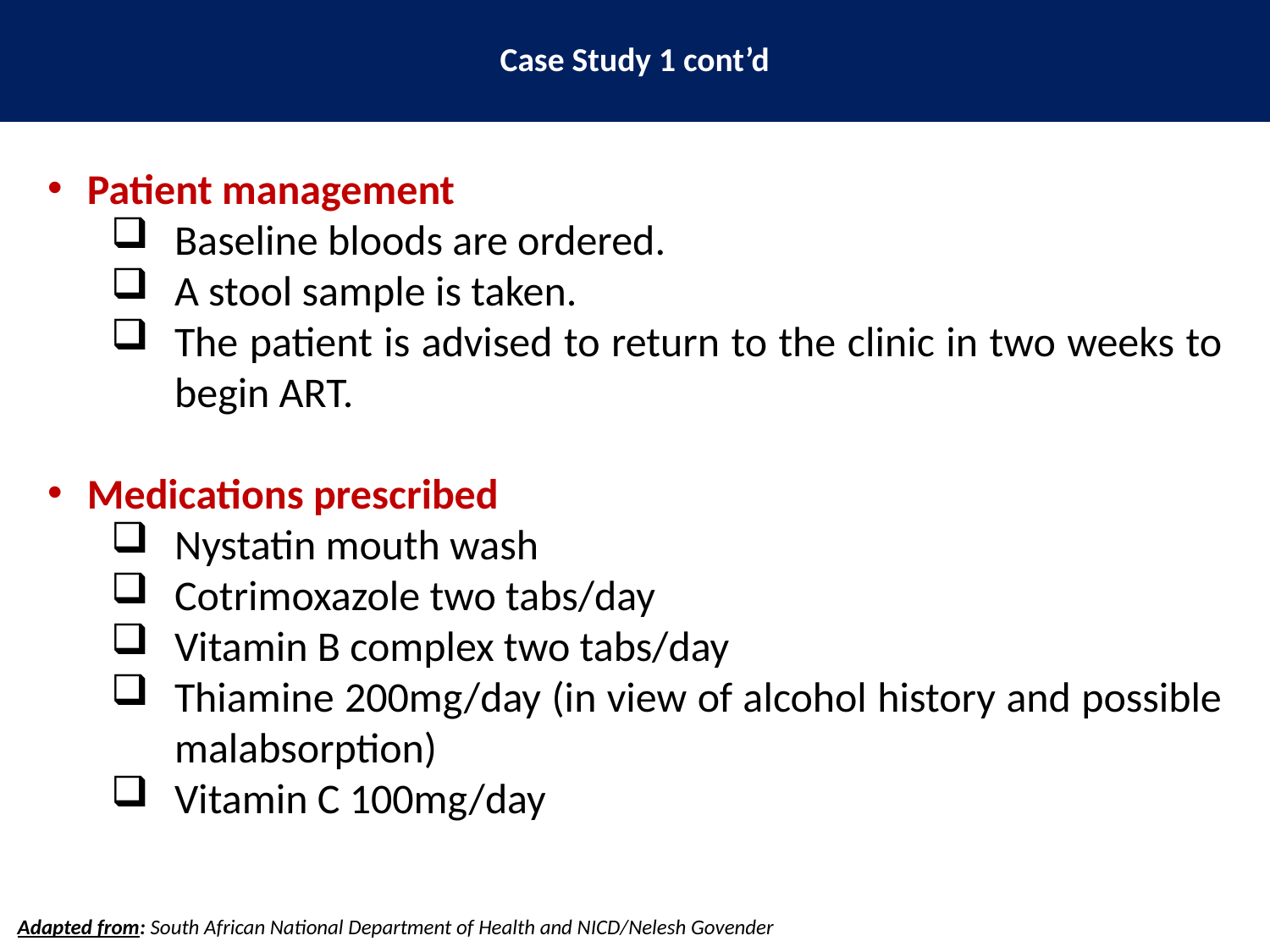

Case Study 1 cont’d
Patient management
Baseline bloods are ordered.
A stool sample is taken.
The patient is advised to return to the clinic in two weeks to begin ART.

Medications prescribed
Nystatin mouth wash
Cotrimoxazole two tabs/day
Vitamin B complex two tabs/day
Thiamine 200mg/day (in view of alcohol history and possible malabsorption)
Vitamin C 100mg/day
Adapted from: South African National Department of Health and NICD/Nelesh Govender